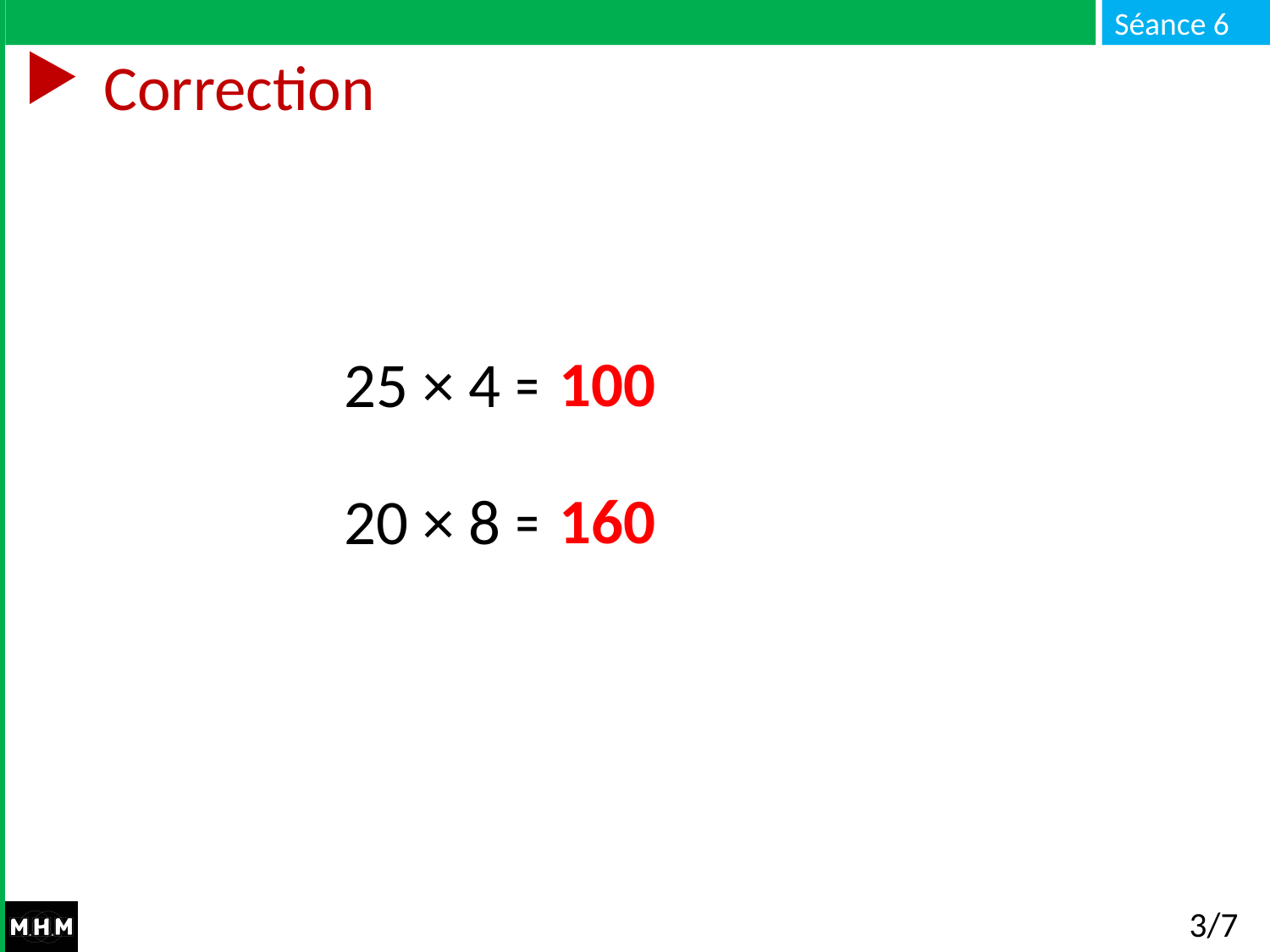

# Correction

25 × 4 = …

20 × 8 = …

100
160
3/7